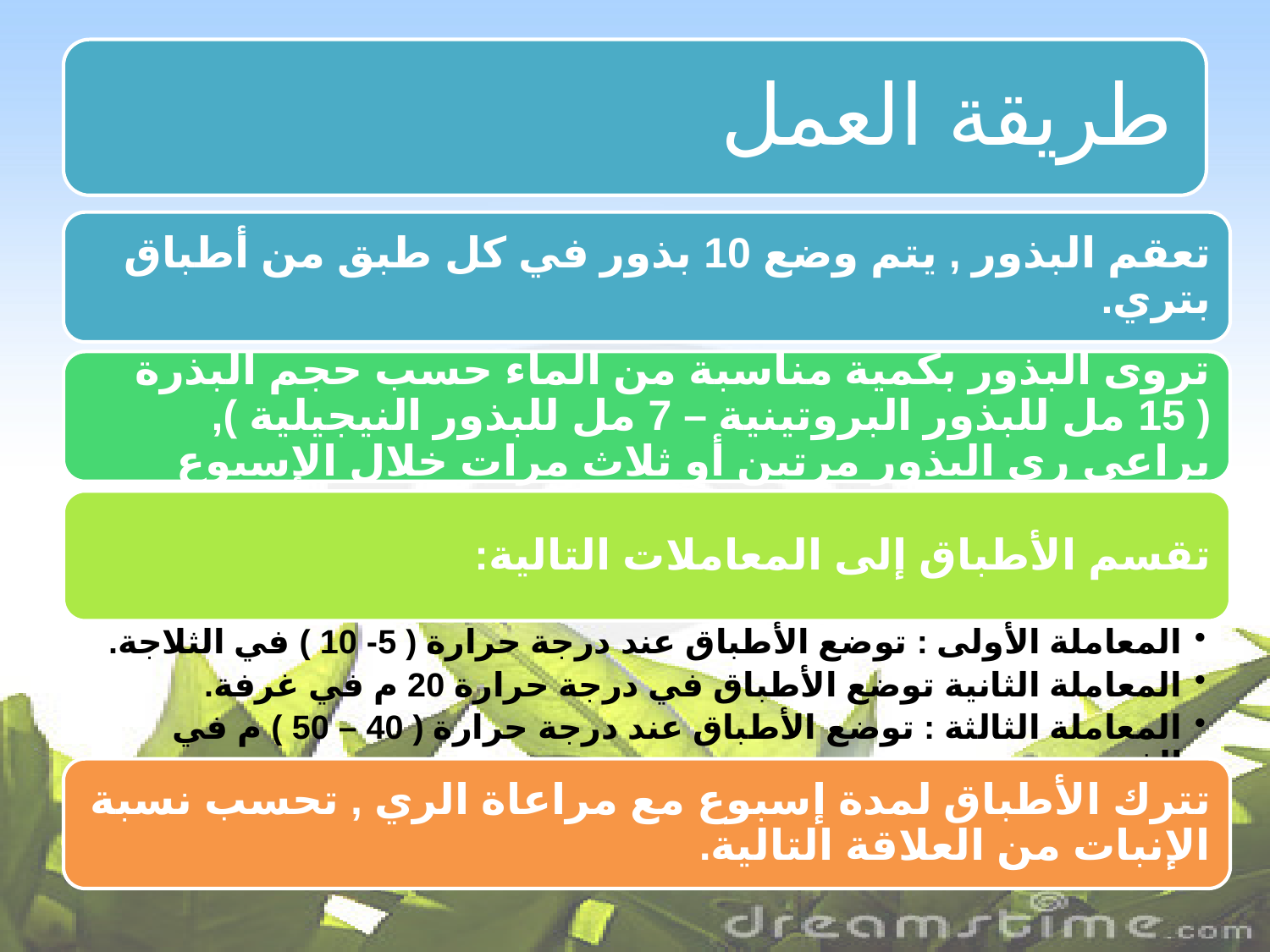

طريقة العمل
تعقم البذور , يتم وضع 10 بذور في كل طبق من أطباق بتري.
تروى البذور بكمية مناسبة من الماء حسب حجم البذرة ( 15 مل للبذور البروتينية – 7 مل للبذور النيجيلية ), يراعي ري البذور مرتين أو ثلاث مرات خلال الإسبوع
تقسم الأطباق إلى المعاملات التالية:
المعاملة الأولى : توضع الأطباق عند درجة حرارة ( 5- 10 ) في الثلاجة.
المعاملة الثانية توضع الأطباق في درجة حرارة 20 م في غرفة.
المعاملة الثالثة : توضع الأطباق عند درجة حرارة ( 40 – 50 ) م في الفرن .
تترك الأطباق لمدة إسبوع مع مراعاة الري , تحسب نسبة الإنبات من العلاقة التالية.